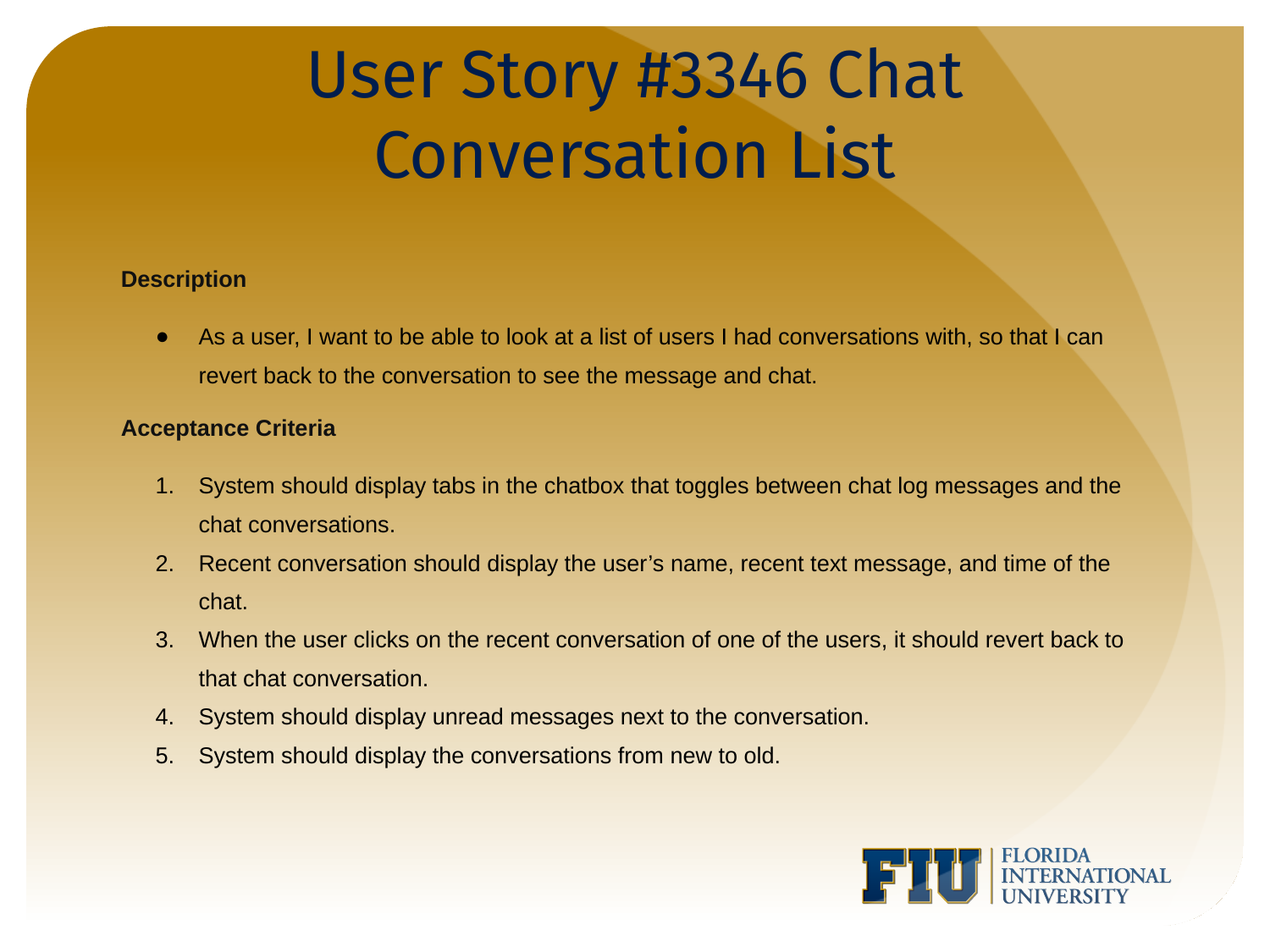

# User Story #3346 Chat Conversation List
Description
As a user, I want to be able to look at a list of users I had conversations with, so that I can revert back to the conversation to see the message and chat.
Acceptance Criteria
System should display tabs in the chatbox that toggles between chat log messages and the chat conversations.
Recent conversation should display the user’s name, recent text message, and time of the chat.
When the user clicks on the recent conversation of one of the users, it should revert back to that chat conversation.
System should display unread messages next to the conversation.
System should display the conversations from new to old.